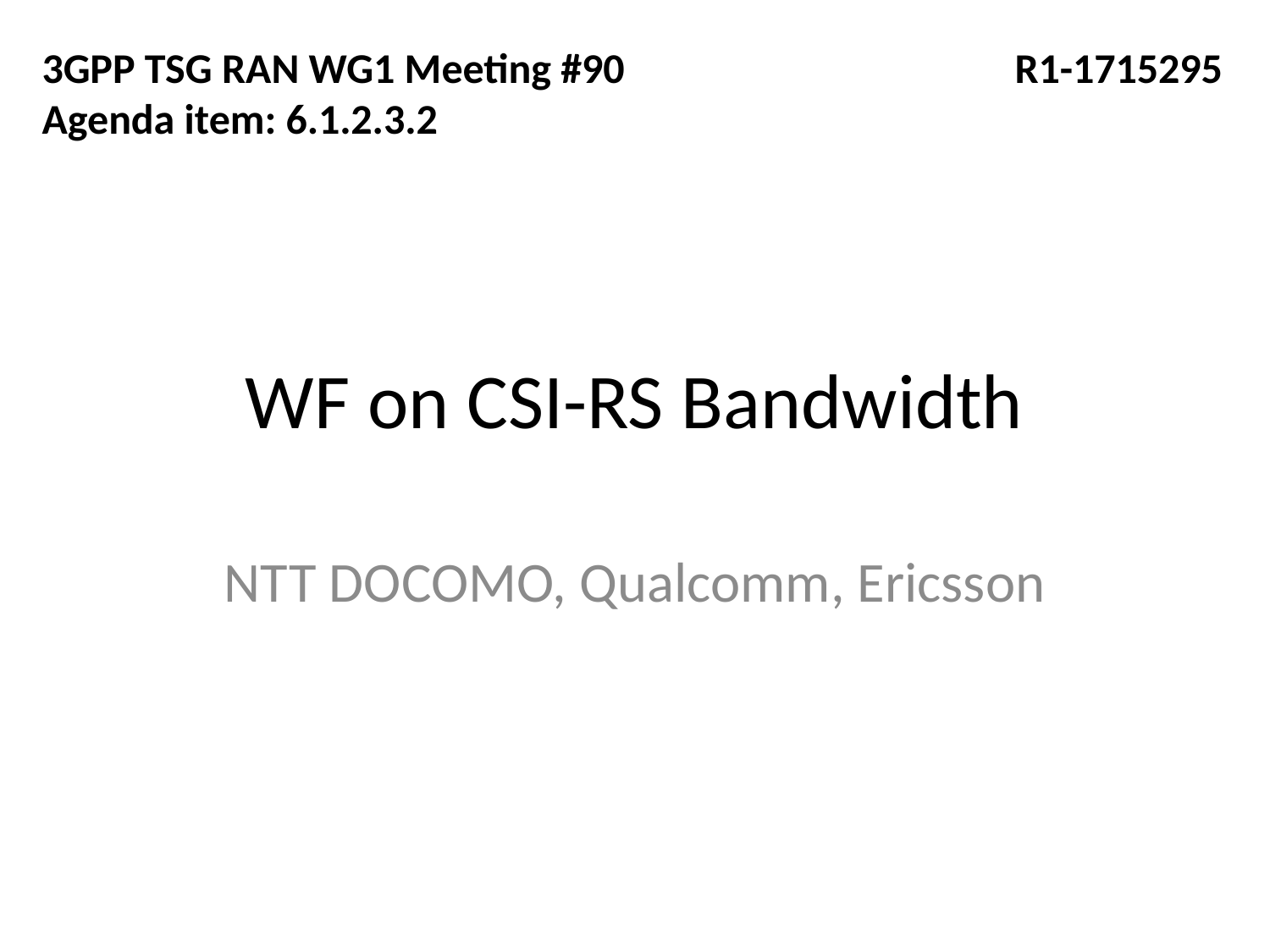

3GPP TSG RAN WG1 Meeting #90
Agenda item: 6.1.2.3.2
R1-1715295
# WF on CSI-RS Bandwidth
NTT DOCOMO, Qualcomm, Ericsson